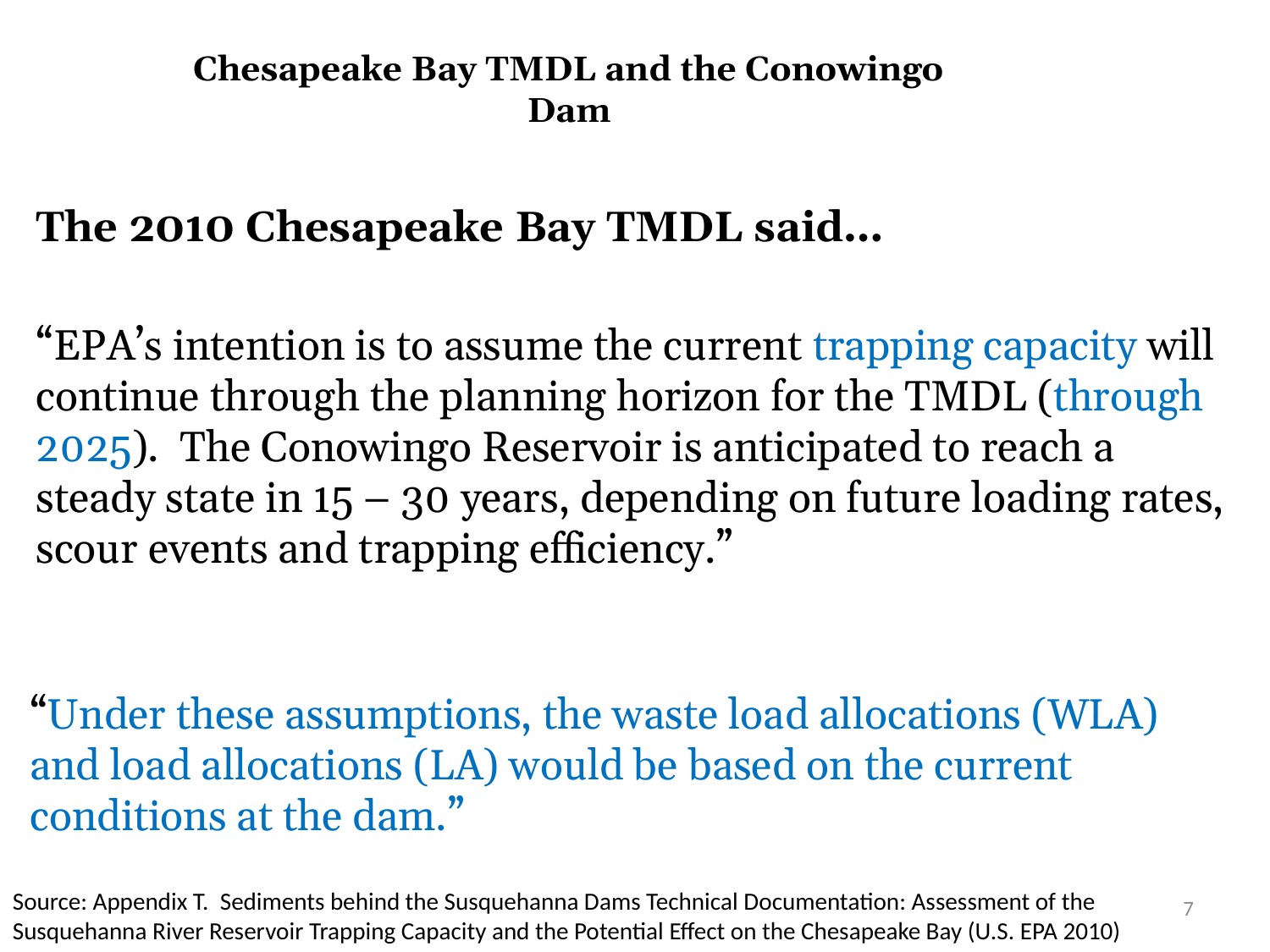

# Chesapeake Bay TMDL and the Conowingo Dam
The 2010 Chesapeake Bay TMDL said…

“EPA’s intention is to assume the current trapping capacity will continue through the planning horizon for the TMDL (through 2025).  The Conowingo Reservoir is anticipated to reach a steady state in 15 – 30 years, depending on future loading rates, scour events and trapping efficiency.”

“Under these assumptions, the waste load allocations (WLA) and load allocations (LA) would be based on the current conditions at the dam.”
Source: Appendix T.  Sediments behind the Susquehanna Dams Technical Documentation: Assessment of the Susquehanna River Reservoir Trapping Capacity and the Potential Effect on the Chesapeake Bay (U.S. EPA 2010)
7